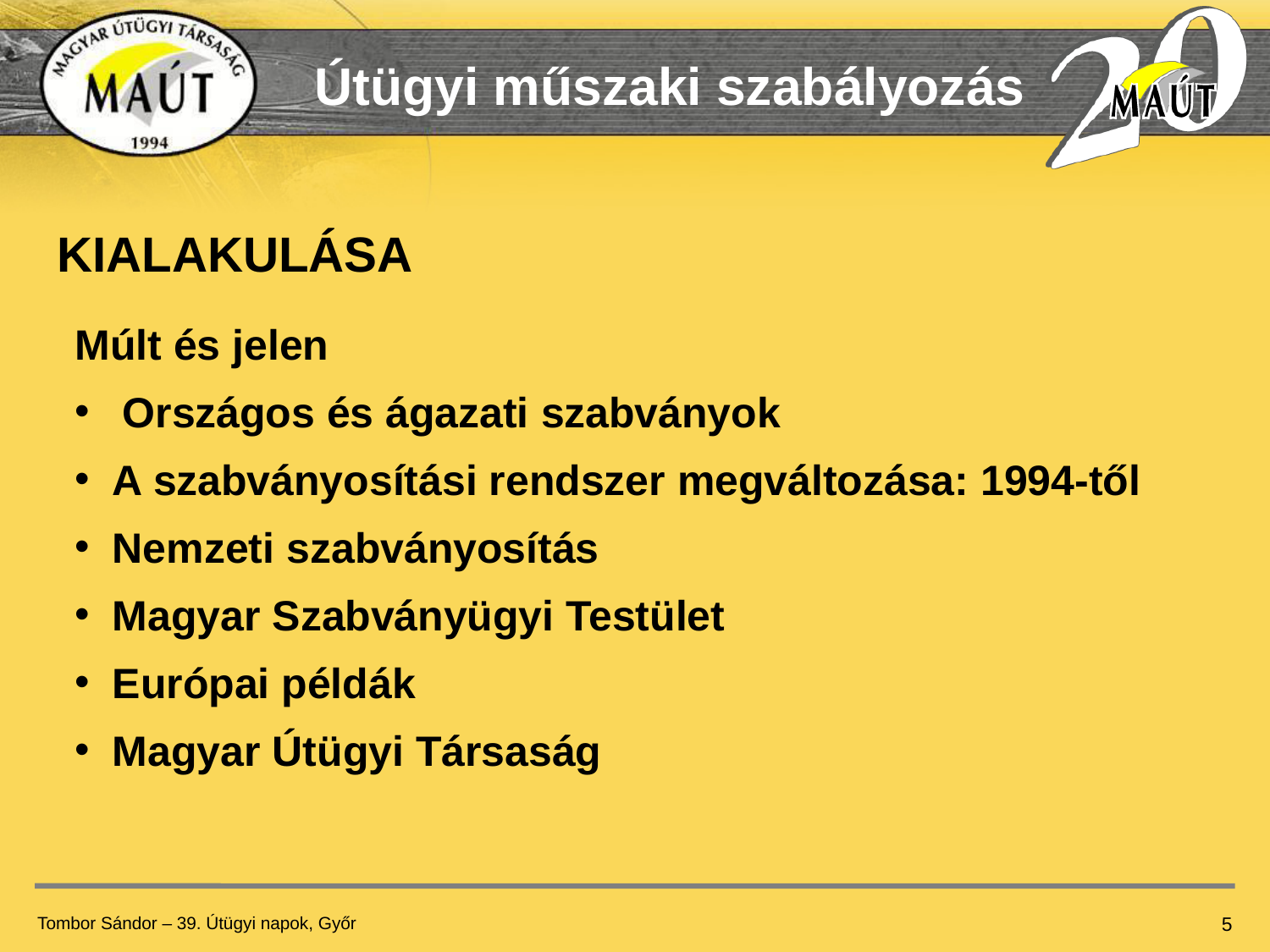

Útügyi műszaki szabályozás
KIALAKULÁSA
Múlt és jelen
Országos és ágazati szabványok
A szabványosítási rendszer megváltozása: 1994-től
Nemzeti szabványosítás
Magyar Szabványügyi Testület
Európai példák
Magyar Útügyi Társaság